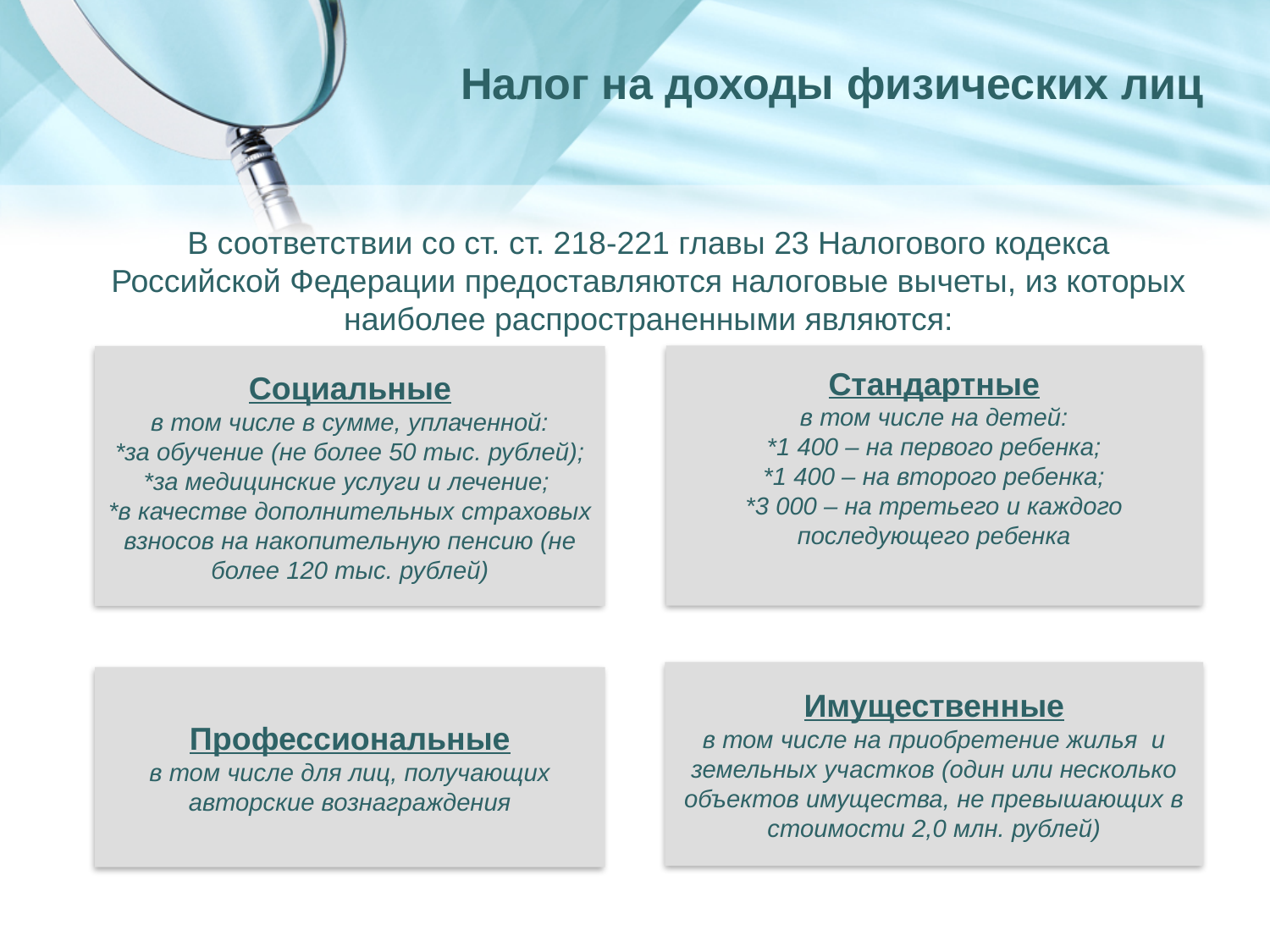

Налог на доходы физических лиц
В соответствии со ст. ст. 218-221 главы 23 Налогового кодекса Российской Федерации предоставляются налоговые вычеты, из которых наиболее распространенными являются:
Стандартные
в том числе на детей:
*1 400 – на первого ребенка;
*1 400 – на второго ребенка;
*3 000 – на третьего и каждого последующего ребенка

Социальные
в том числе в сумме, уплаченной:
*за обучение (не более 50 тыс. рублей);
*за медицинские услуги и лечение;
*в качестве дополнительных страховых взносов на накопительную пенсию (не более 120 тыс. рублей)

Имущественные
в том числе на приобретение жилья  и земельных участков (один или несколько объектов имущества, не превышающих в стоимости 2,0 млн. рублей)
Профессиональные
в том числе для лиц, получающих авторские вознаграждения